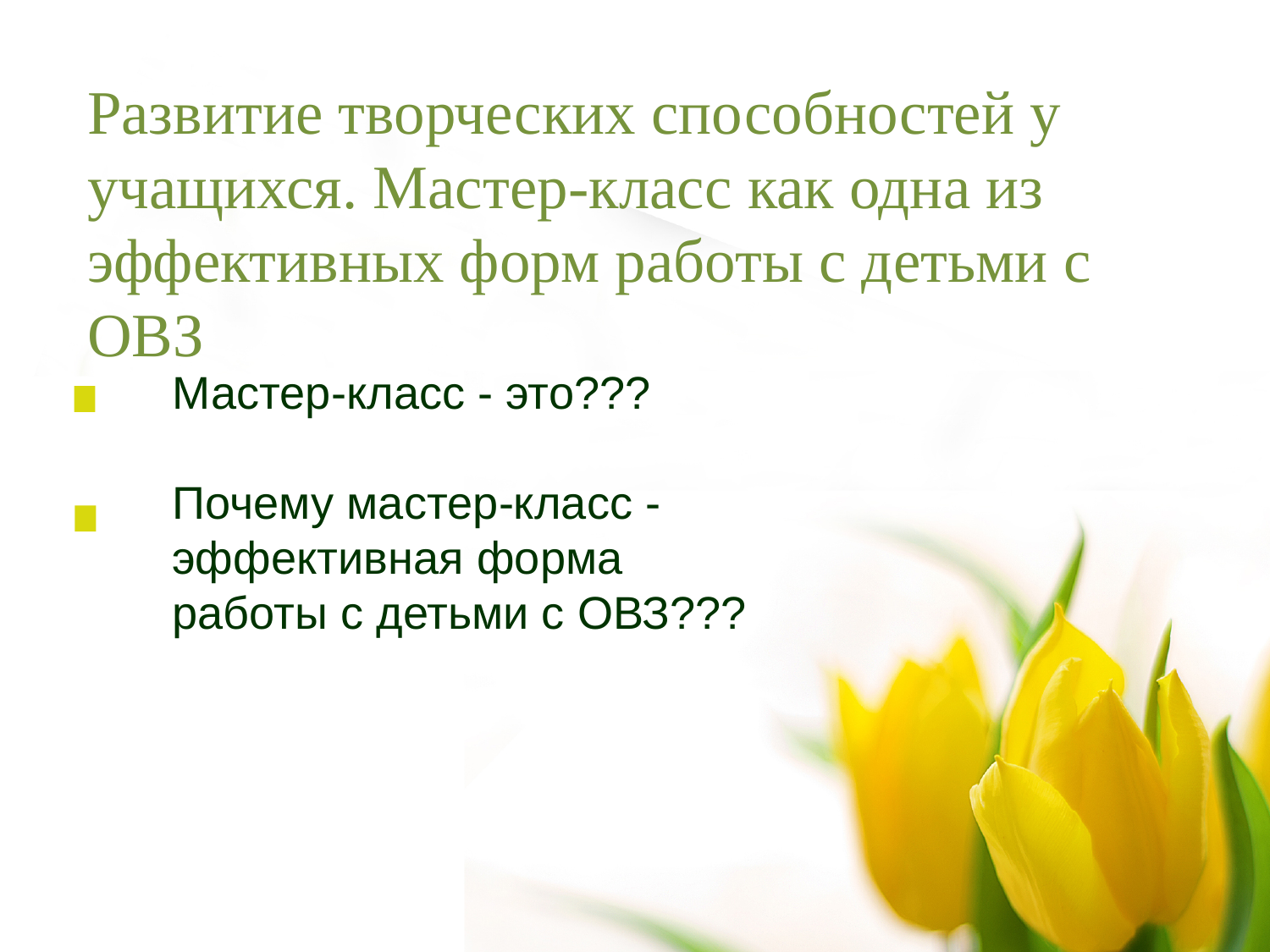

Развитие творческих способностей у учащихся. Мастер-класс как одна из эффективных форм работы с детьми с ОВЗ
Мастер-класс - это???

Почему мастер-класс - эффективная форма работы с детьми с ОВЗ???